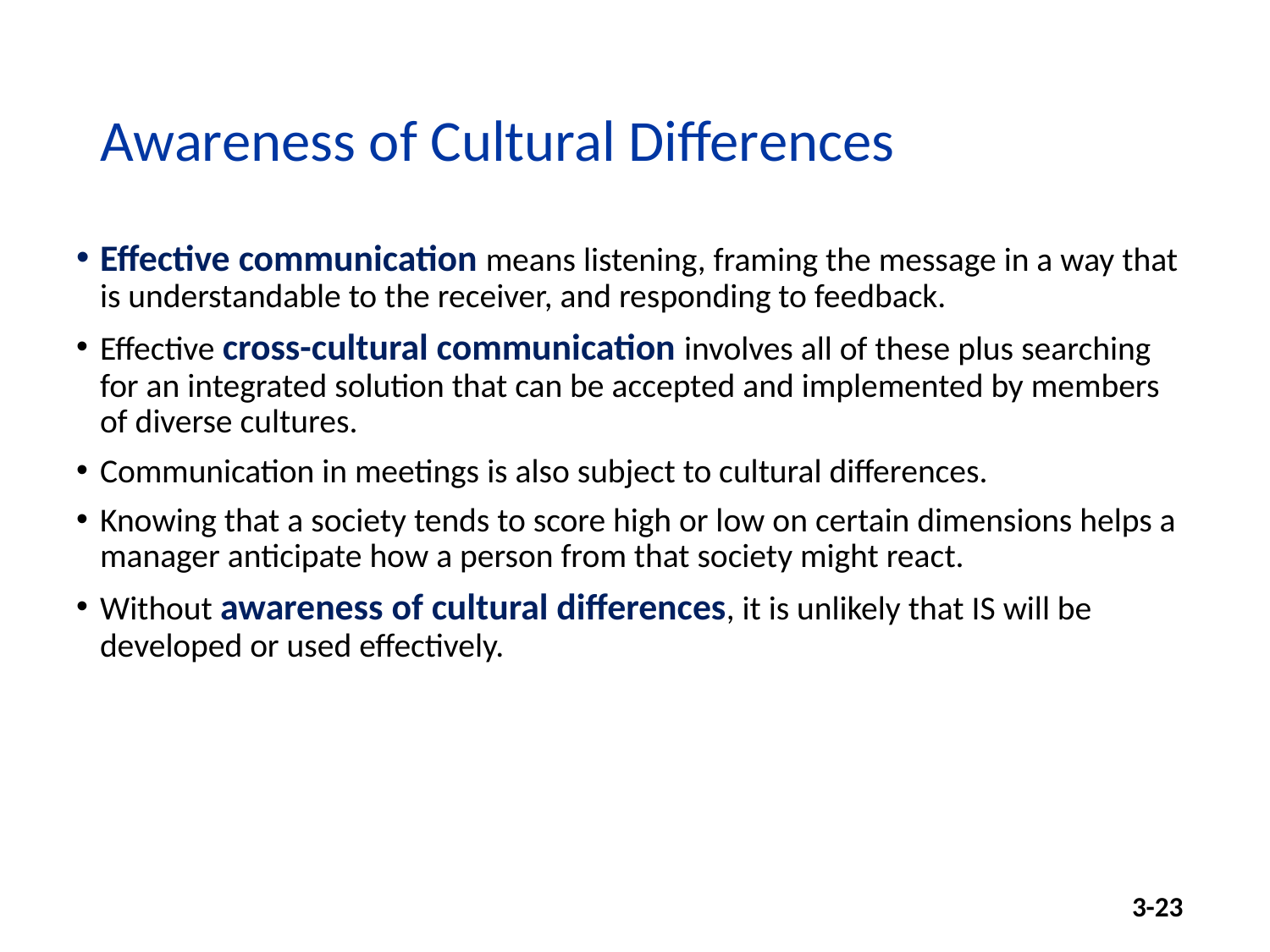

# Awareness of Cultural Differences
Effective communication means listening, framing the message in a way that is understandable to the receiver, and responding to feedback.
Effective cross-cultural communication involves all of these plus searching for an integrated solution that can be accepted and implemented by members of diverse cultures.
Communication in meetings is also subject to cultural differences.
Knowing that a society tends to score high or low on certain dimensions helps a manager anticipate how a person from that society might react.
Without awareness of cultural differences, it is unlikely that IS will be developed or used effectively.